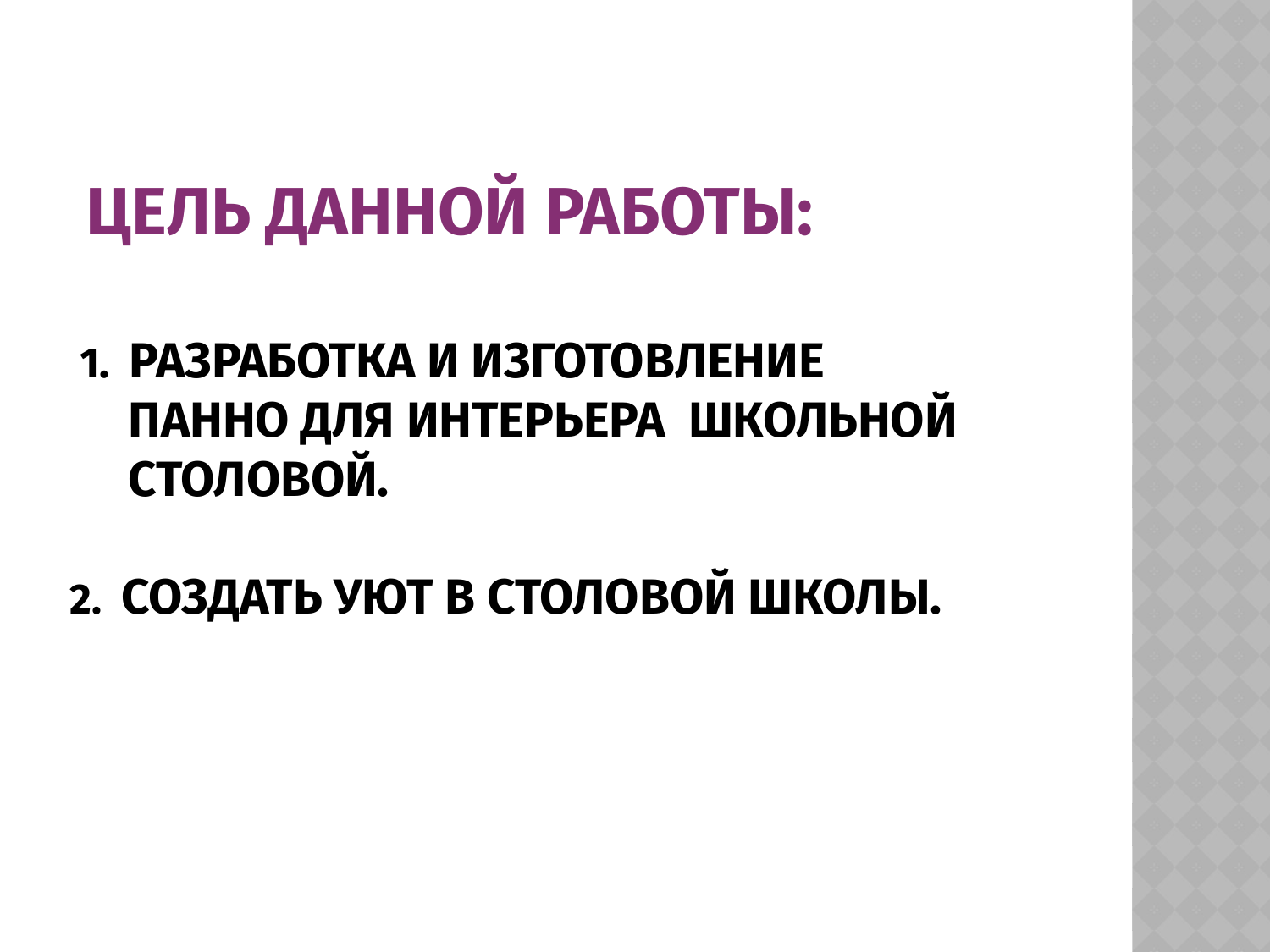

# Цель данной работы: 1.  Разработка и изготовление панно для интерьера  школьной столовой. 2.  Создать уют в столовой школы.